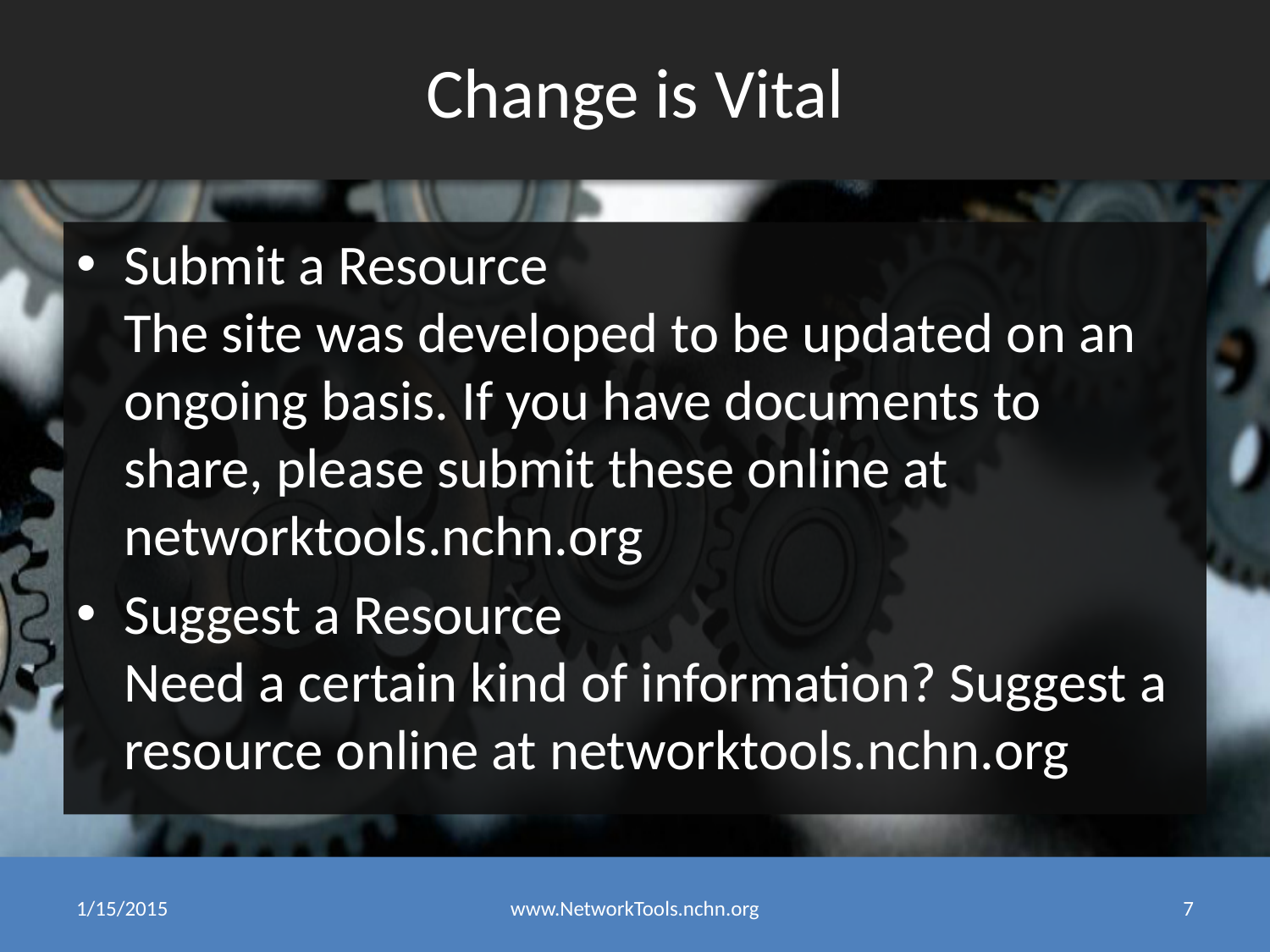

# Change is Vital
Submit a Resource
The site was developed to be updated on an ongoing basis. If you have documents to share, please submit these online at networktools.nchn.org
Suggest a Resource
Need a certain kind of information? Suggest a resource online at networktools.nchn.org
1/15/2015
www.NetworkTools.nchn.org
7